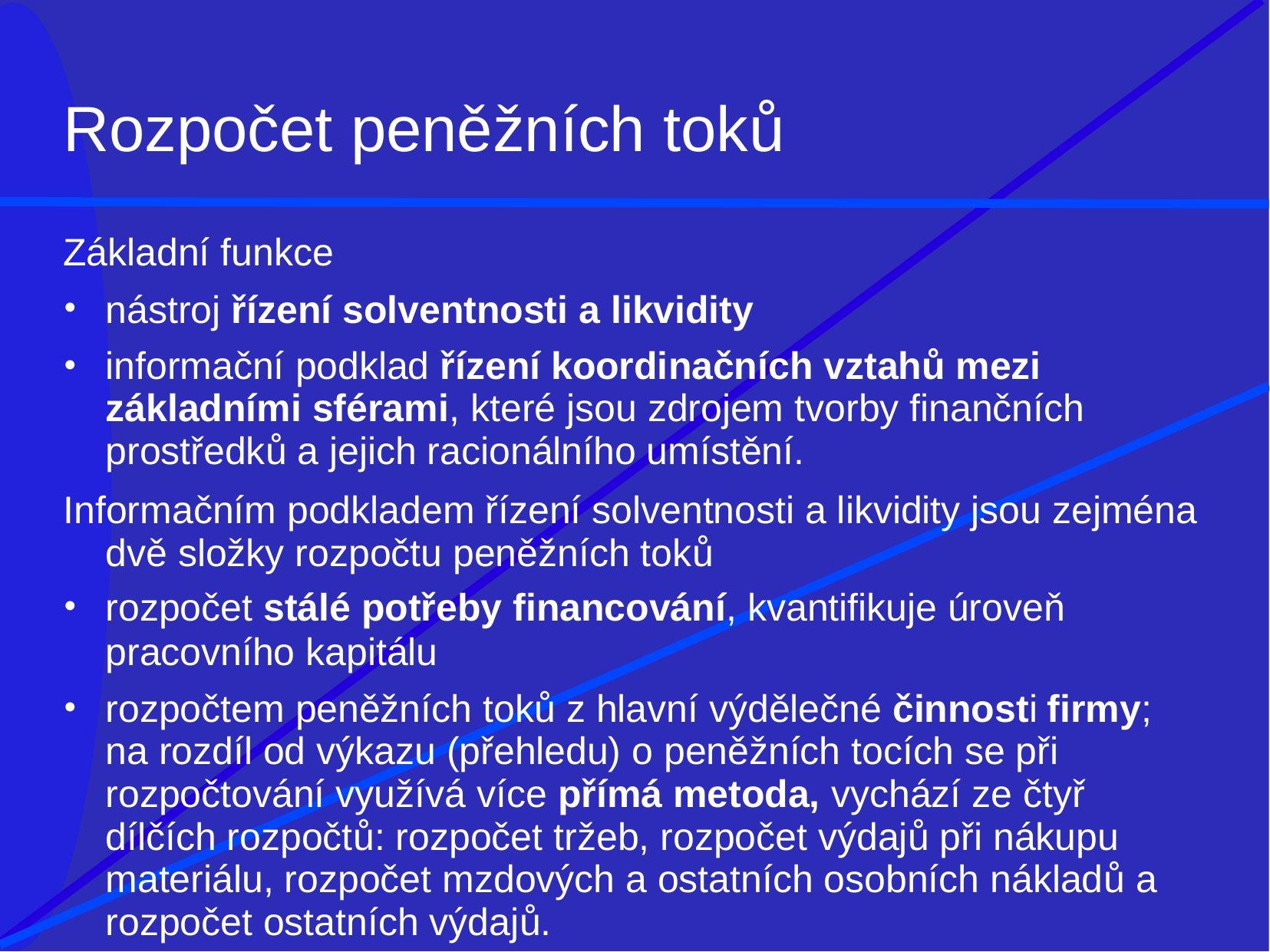

# Rozpočet peněžních toků
Základní funkce
nástroj řízení solventnosti a likvidity
informační podklad řízení koordinačních vztahů mezi základními sférami, které jsou zdrojem tvorby finančních prostředků a jejich racionálního umístění.
Informačním podkladem řízení solventnosti a likvidity jsou zejména dvě složky rozpočtu peněžních toků
rozpočet stálé potřeby financování, kvantifikuje úroveň
pracovního kapitálu
rozpočtem peněžních toků z hlavní výdělečné činnosti firmy; na rozdíl od výkazu (přehledu) o peněžních tocích se při rozpočtování využívá více přímá metoda, vychází ze čtyř dílčích rozpočtů: rozpočet tržeb, rozpočet výdajů při nákupu materiálu, rozpočet mzdových a ostatních osobních nákladů a rozpočet ostatních výdajů.